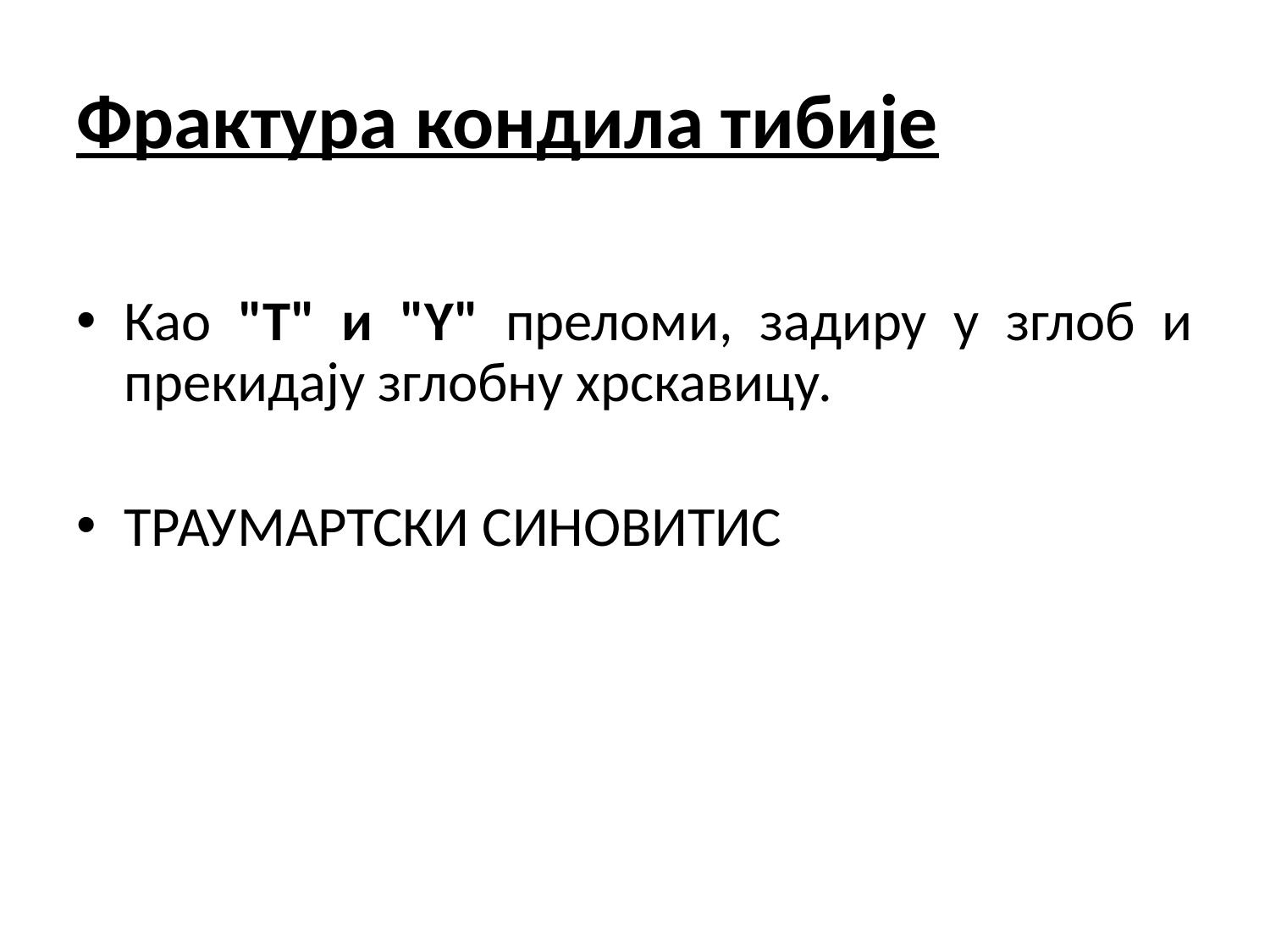

# Фрактура кондила тибије
Као "Т" и "Y" преломи, задиру у зглоб и прекидају зглобну хрскавицу.

ТРАУМАРТСКИ СИНОВИТИС